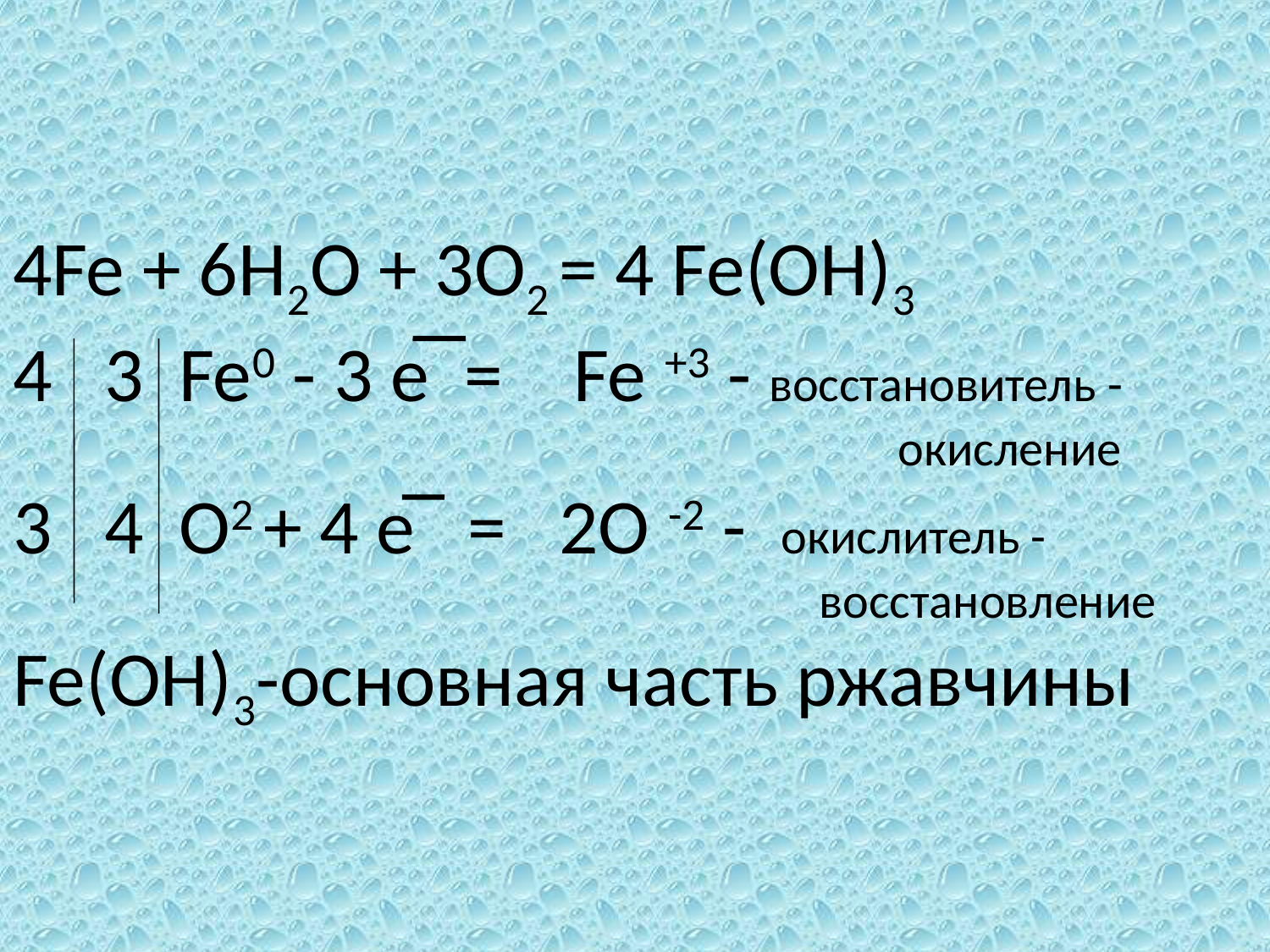

# 4Fe + 6H2O + 3O2 = 4 Fe(OH)3 4   3  Fe0 - 3 е  =    Fe +3 - восстановитель - окисление 3   4  O2 + 4 e   =   2O -2 -  окислитель - восстановление Fe(OH)3-основная часть ржавчины